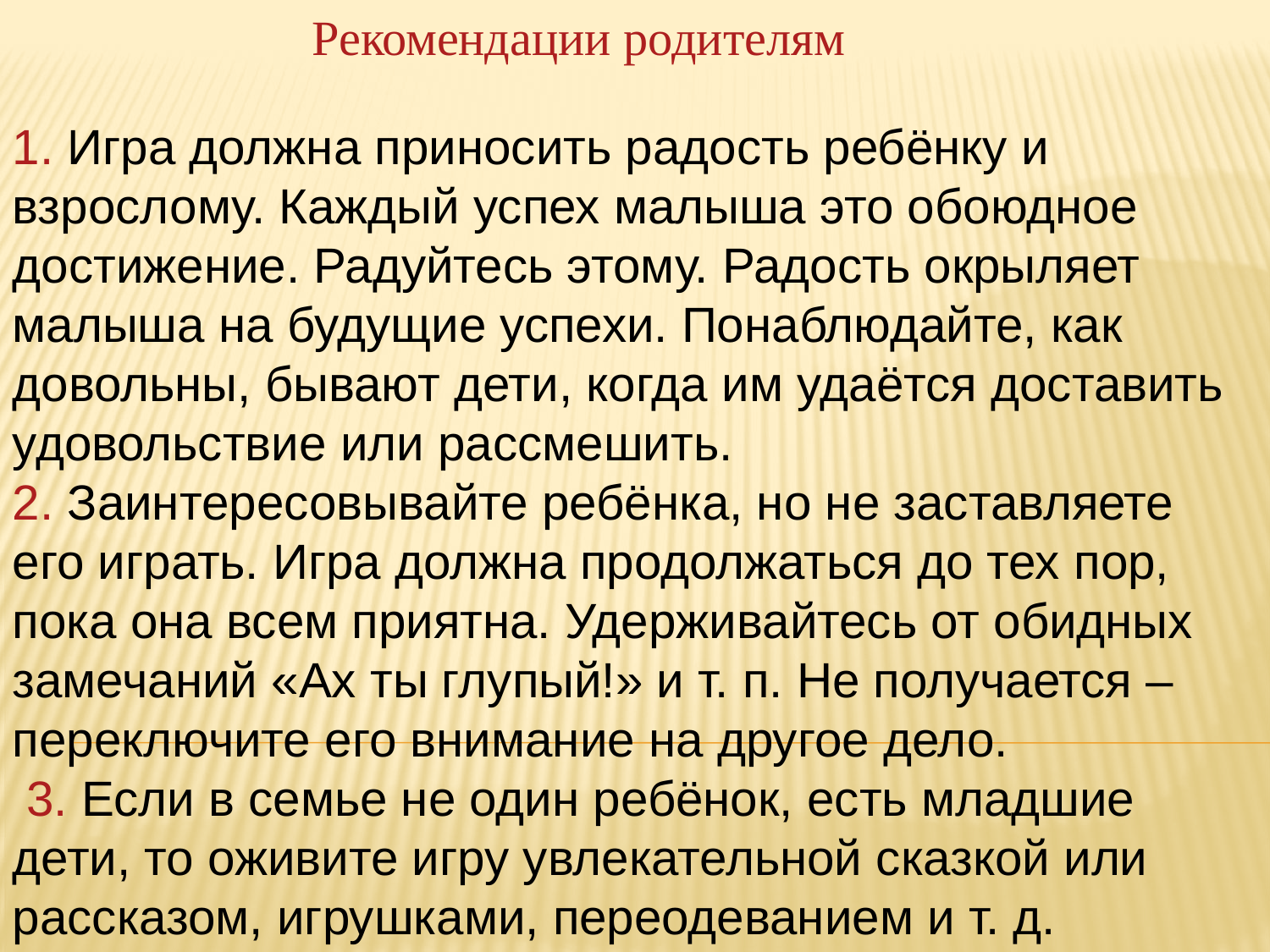

Рекомендации родителям
1. Игра должна приносить радость ребёнку и взрослому. Каждый успех малыша это обоюдное достижение. Радуйтесь этому. Радость окрыляет малыша на будущие успехи. Понаблюдайте, как довольны, бывают дети, когда им удаётся доставить удовольствие или рассмешить.
2. Заинтересовывайте ребёнка, но не заставляете его играть. Игра должна продолжаться до тех пор, пока она всем приятна. Удерживайтесь от обидных замечаний «Ах ты глупый!» и т. п. Не получается – переключите его внимание на другое дело.
 3. Если в семье не один ребёнок, есть младшие дети, то оживите игру увлекательной сказкой или рассказом, игрушками, переодеванием и т. д.